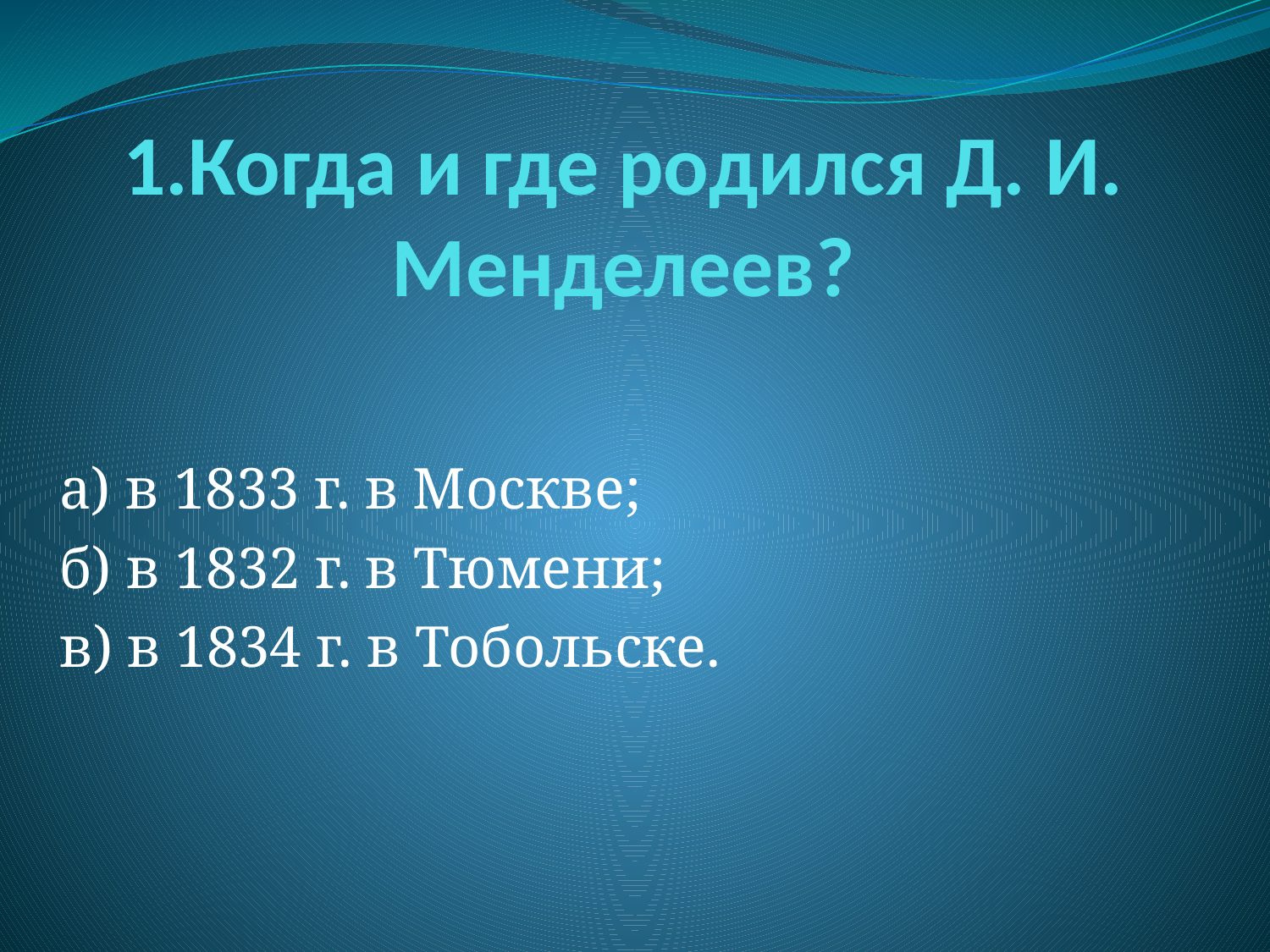

# 1.Когда и где родился Д. И. Менделеев?
а) в 1833 г. в Москве;
б) в 1832 г. в Тюмени;
в) в 1834 г. в Тобольске.